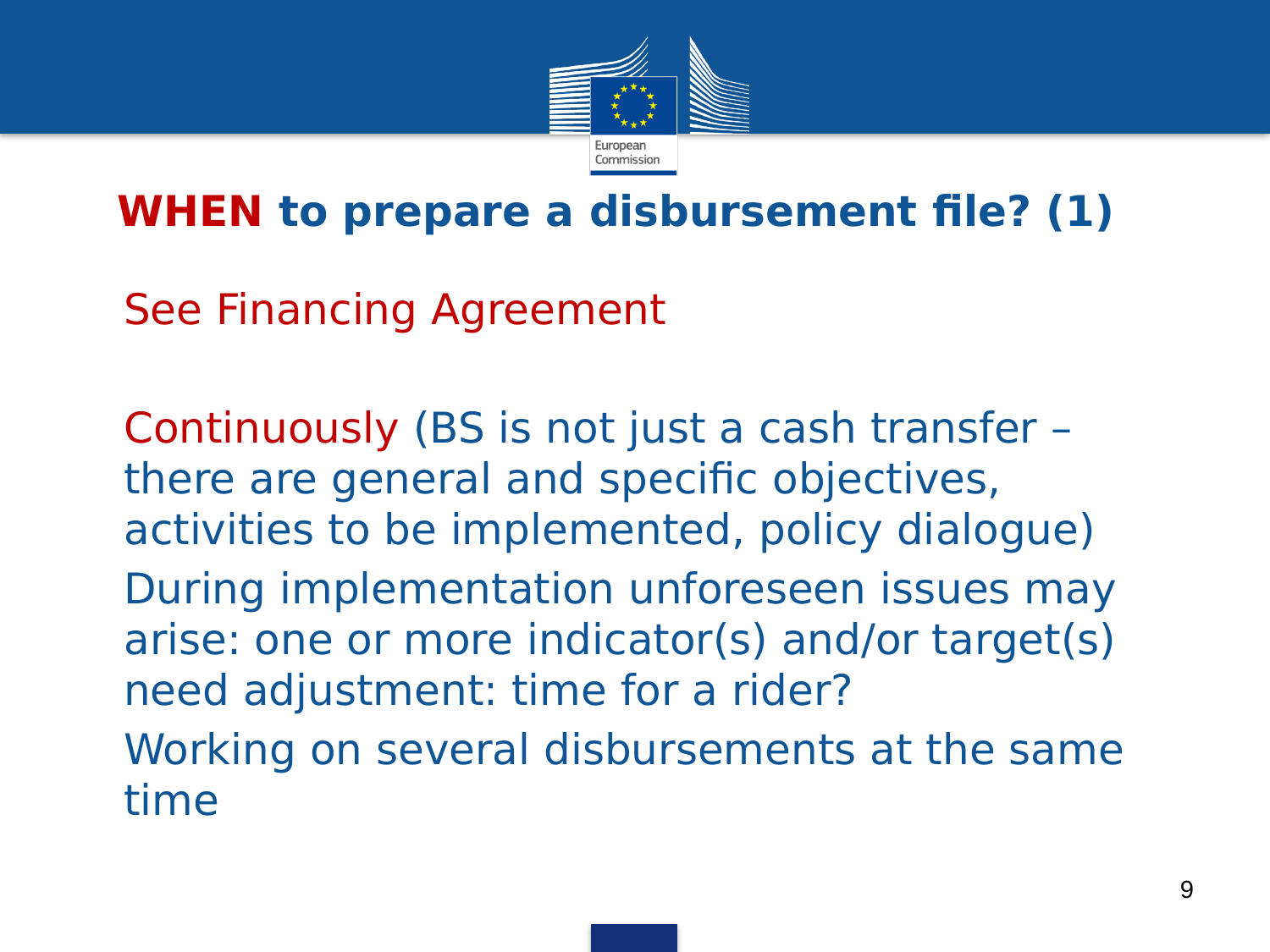

# WHEN to prepare a disbursement file? (1)
See Financing Agreement

Continuously (BS is not just a cash transfer – there are general and specific objectives, activities to be implemented, policy dialogue)
During implementation unforeseen issues may arise: one or more indicator(s) and/or target(s) need adjustment: time for a rider?
Working on several disbursements at the same time

9